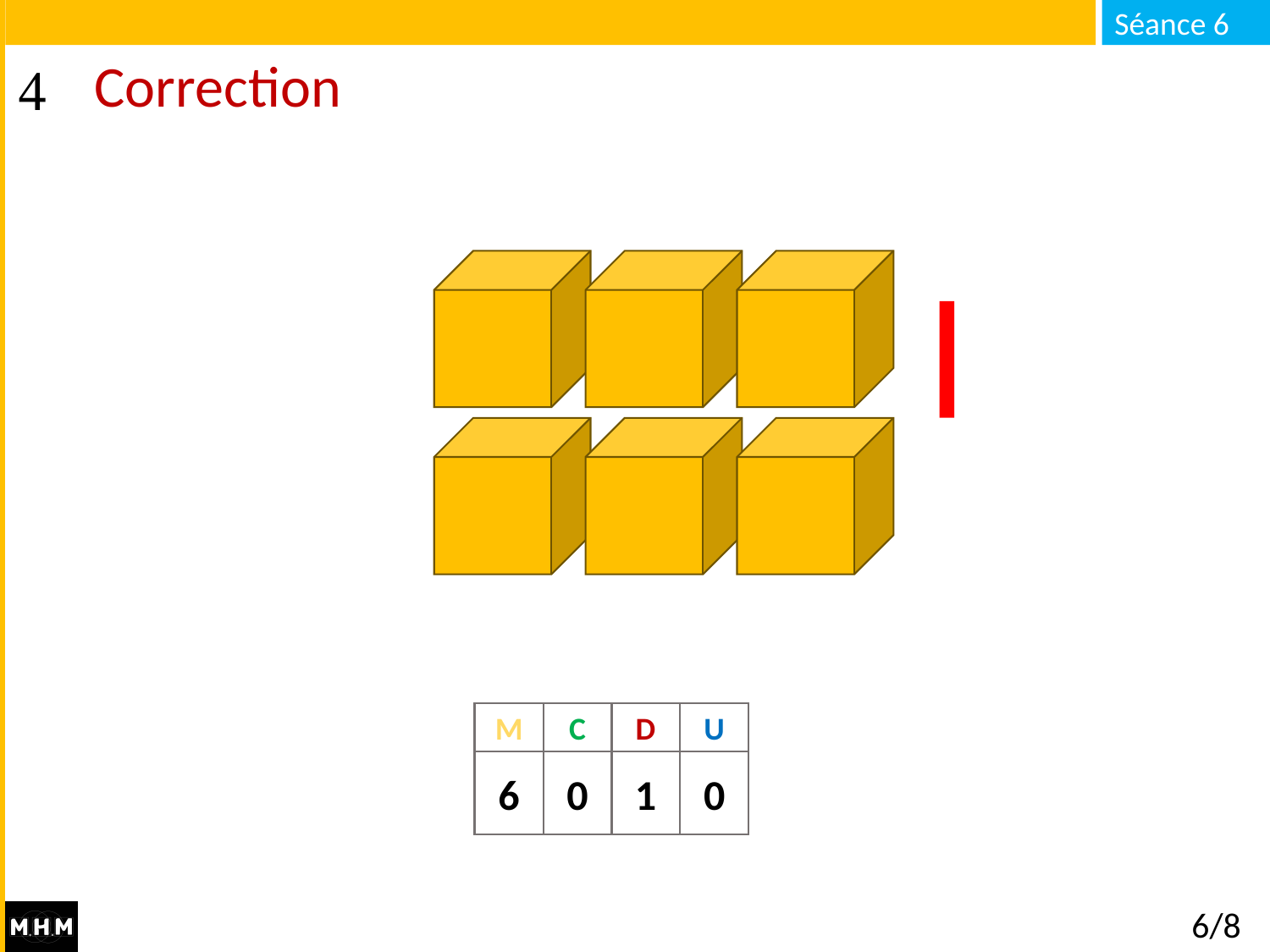

# Correction

M
C
D
U
6
0
1
0
6/8